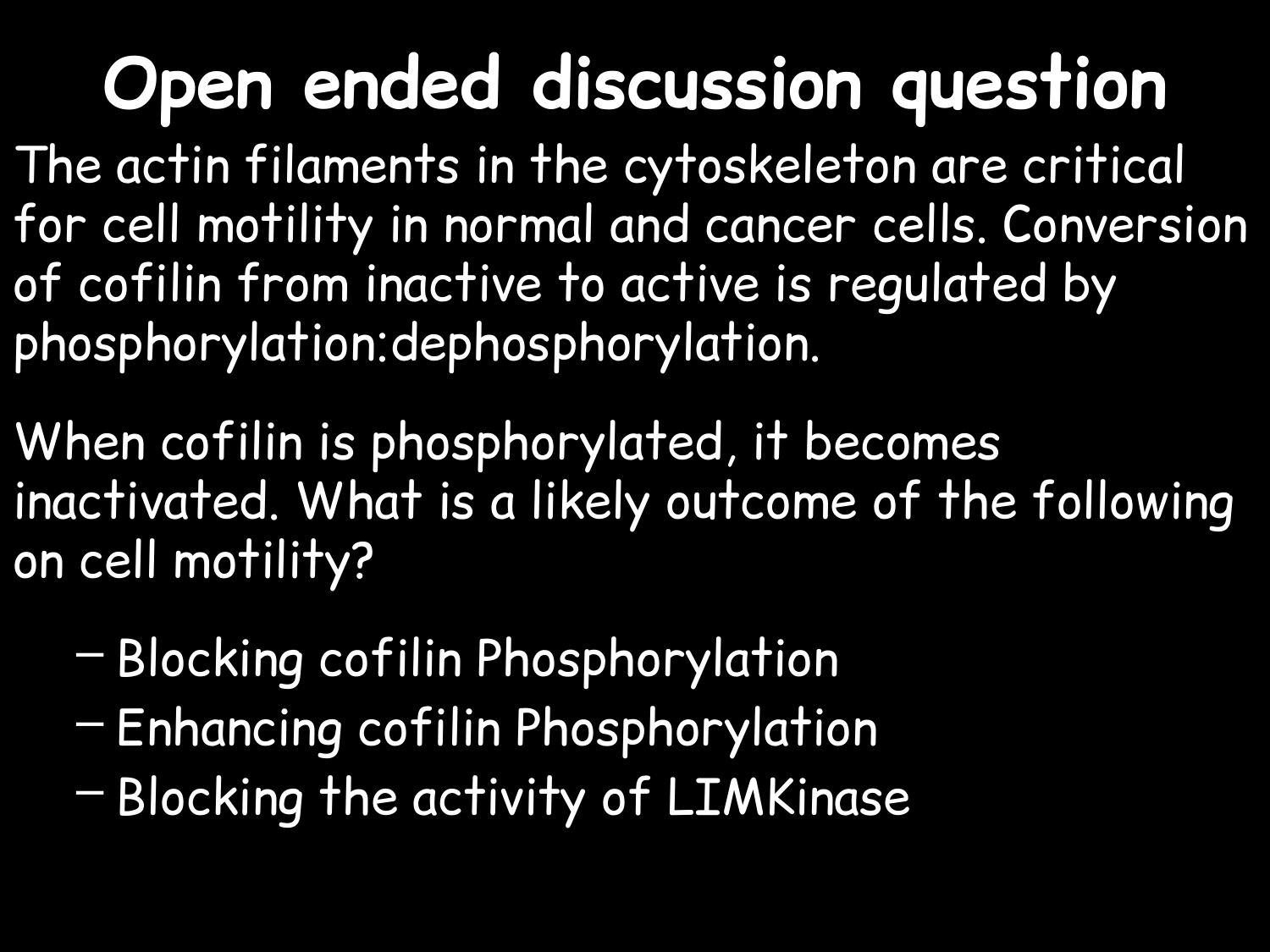

# Open ended discussion question
The actin filaments in the cytoskeleton are critical for cell motility in normal and cancer cells. Conversion of cofilin from inactive to active is regulated by phosphorylation:dephosphorylation.

When cofilin is phosphorylated, it becomes inactivated. What is a likely outcome of the following on cell motility?

Blocking cofilin Phosphorylation
Enhancing cofilin Phosphorylation
Blocking the activity of LIMKinase